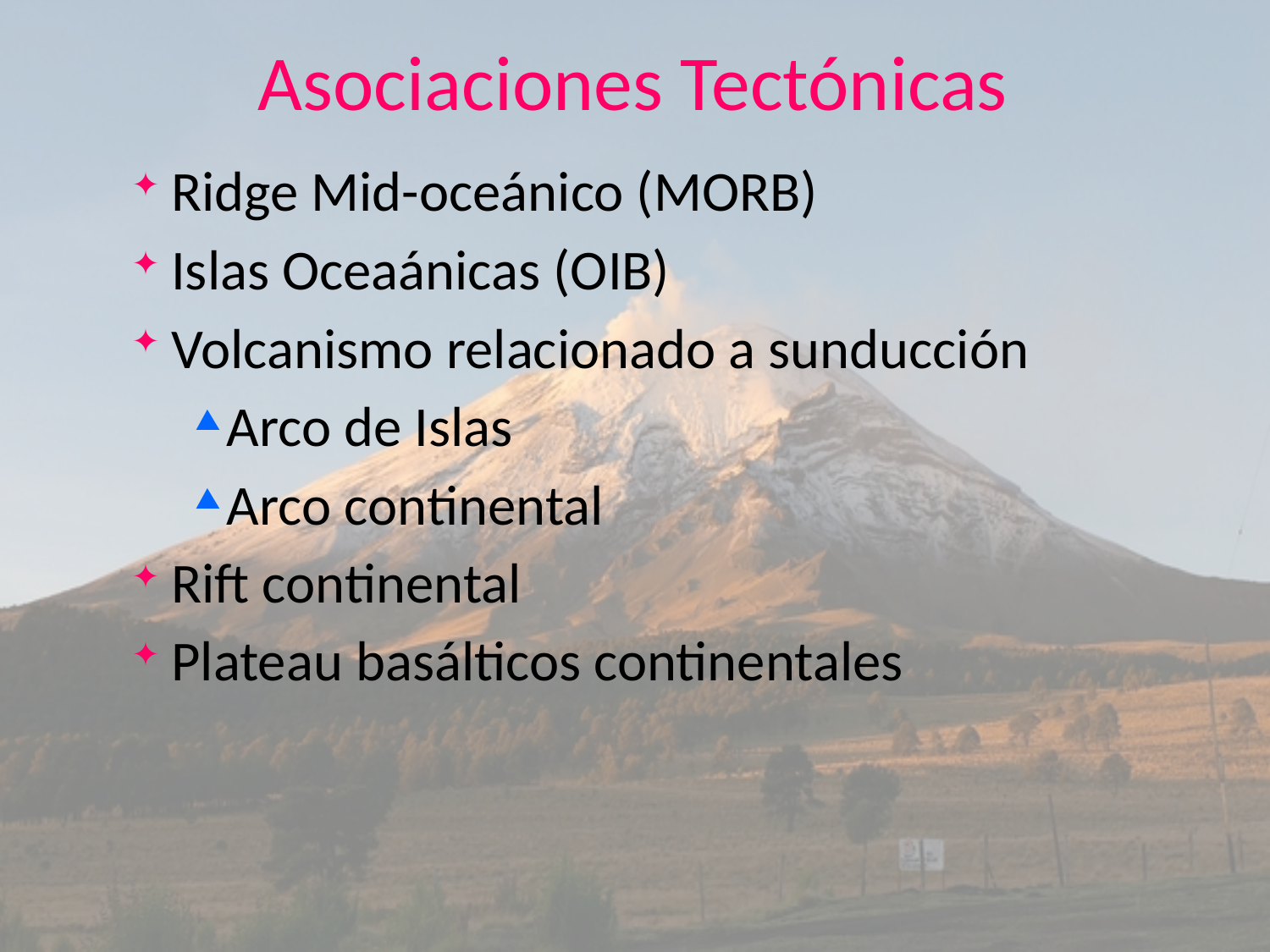

Asociaciones Tectónicas
Ridge Mid-oceánico (MORB)
Islas Oceaánicas (OIB)
Volcanismo relacionado a sunducción
Arco de Islas
Arco continental
Rift continental
Plateau basálticos continentales